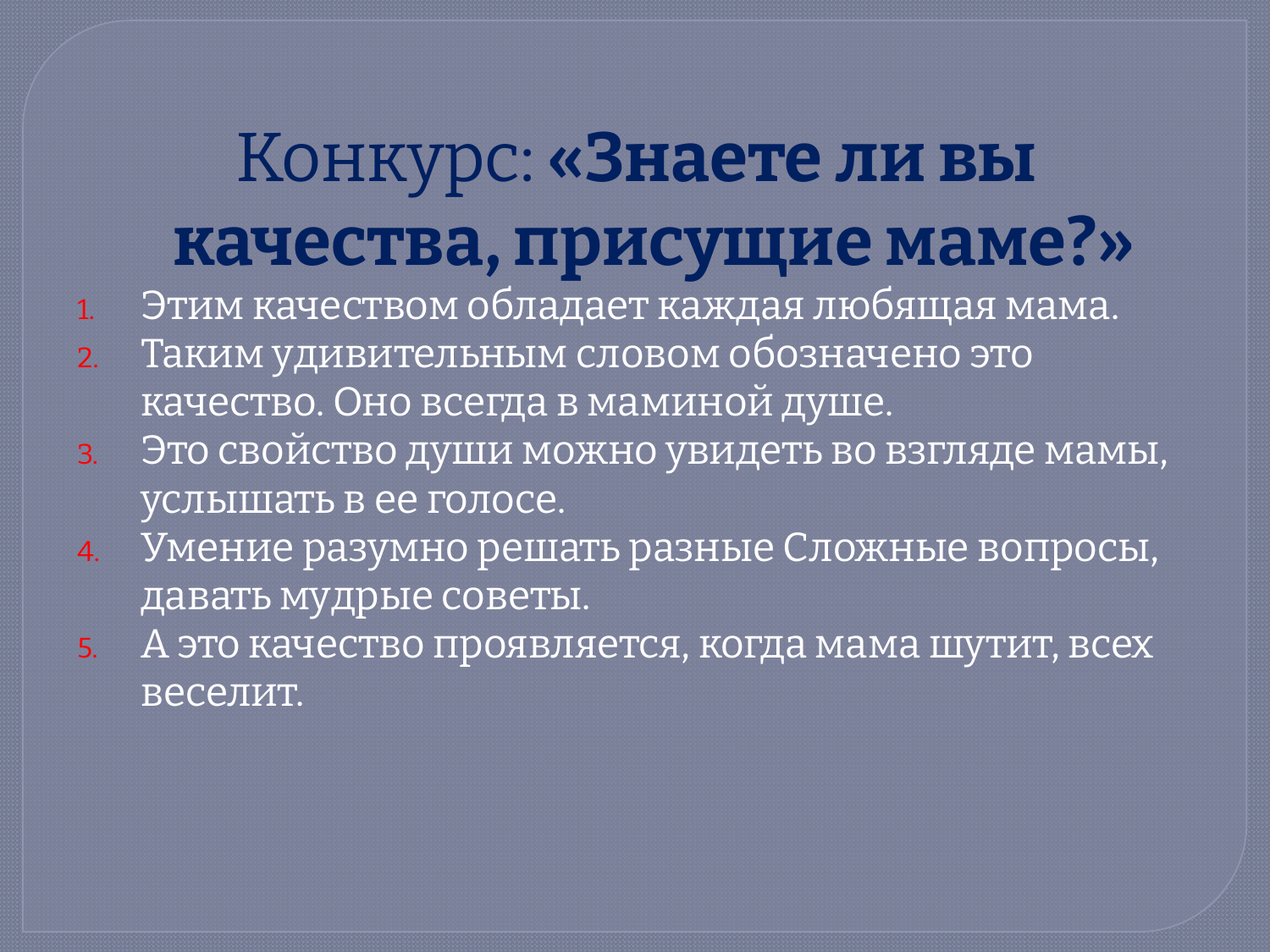

Конкурс: «Знаете ли вы качества, присущие маме?»
Этим качеством обладает каждая любящая мама.
Таким удивительным словом обозначено это качество. Оно всегда в маминой душе.
Это свойство души можно увидеть во взгляде мамы, услышать в ее голосе.
Умение разумно решать разные Сложные вопросы, давать мудрые советы.
А это качество проявляется, когда мама шутит, всех веселит.